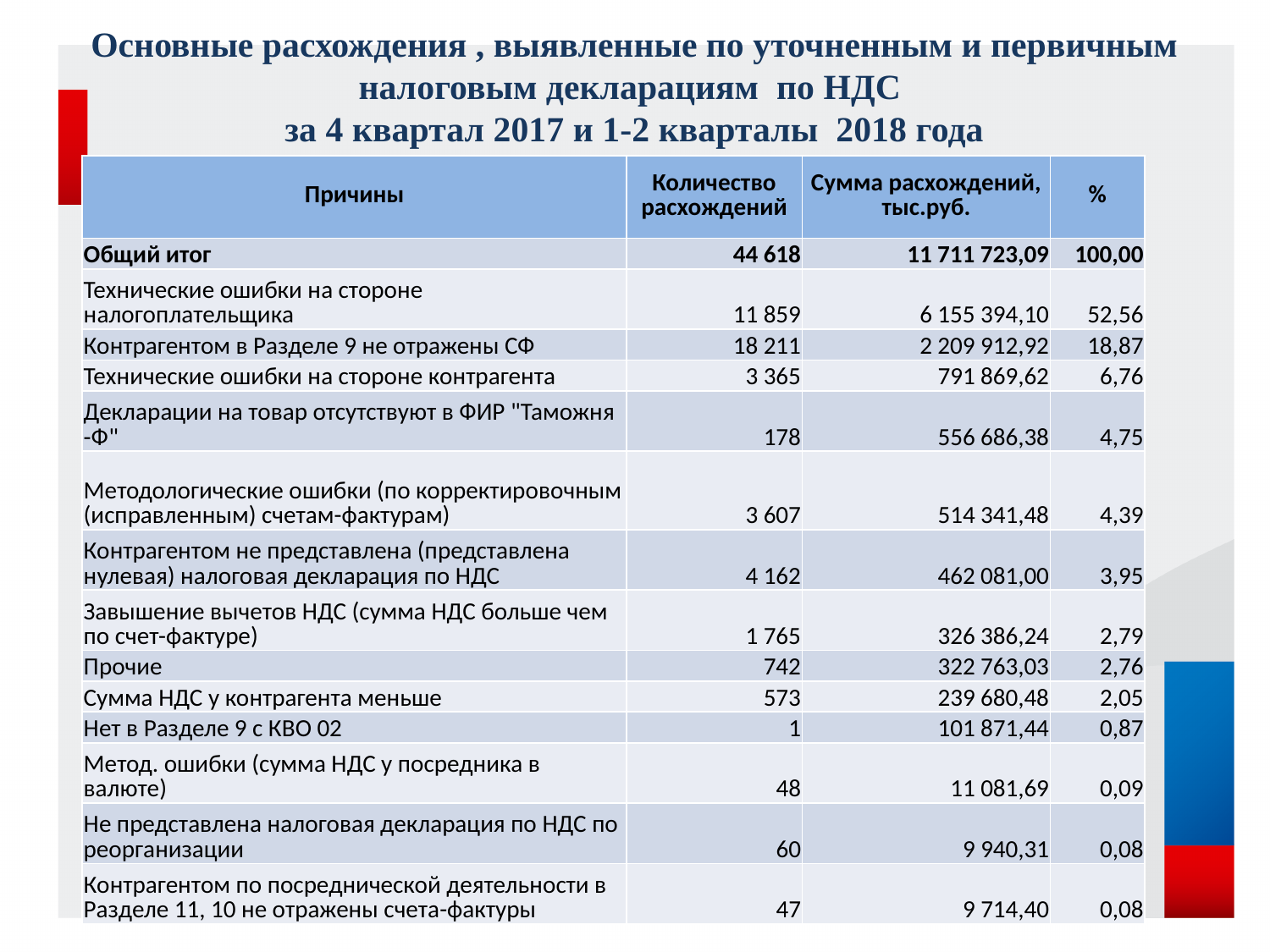

Основные расхождения , выявленные по уточненным и первичным налоговым декларациям  по НДС
за 4 квартал 2017 и 1-2 кварталы  2018 года
| Причины | Количество расхождений | Сумма расхождений, тыс.руб. | % |
| --- | --- | --- | --- |
| Общий итог | 44 618 | 11 711 723,09 | 100,00 |
| Технические ошибки на стороне налогоплательщика | 11 859 | 6 155 394,10 | 52,56 |
| Контрагентом в Разделе 9 не отражены СФ | 18 211 | 2 209 912,92 | 18,87 |
| Технические ошибки на стороне контрагента | 3 365 | 791 869,62 | 6,76 |
| Декларации на товар отсутствуют в ФИР "Таможня -Ф" | 178 | 556 686,38 | 4,75 |
| Методологические ошибки (по корректировочным (исправленным) счетам-фактурам) | 3 607 | 514 341,48 | 4,39 |
| Контрагентом не представлена (представлена нулевая) налоговая декларация по НДС | 4 162 | 462 081,00 | 3,95 |
| Завышение вычетов НДС (сумма НДС больше чем по счет-фактуре) | 1 765 | 326 386,24 | 2,79 |
| Прочие | 742 | 322 763,03 | 2,76 |
| Сумма НДС у контрагента меньше | 573 | 239 680,48 | 2,05 |
| Нет в Разделе 9 с КВО 02 | 1 | 101 871,44 | 0,87 |
| Метод. ошибки (сумма НДС у посредника в валюте) | 48 | 11 081,69 | 0,09 |
| Не представлена налоговая декларация по НДС по реорганизации | 60 | 9 940,31 | 0,08 |
| Контрагентом по посреднической деятельности в Разделе 11, 10 не отражены счета-фактуры | 47 | 9 714,40 | 0,08 |